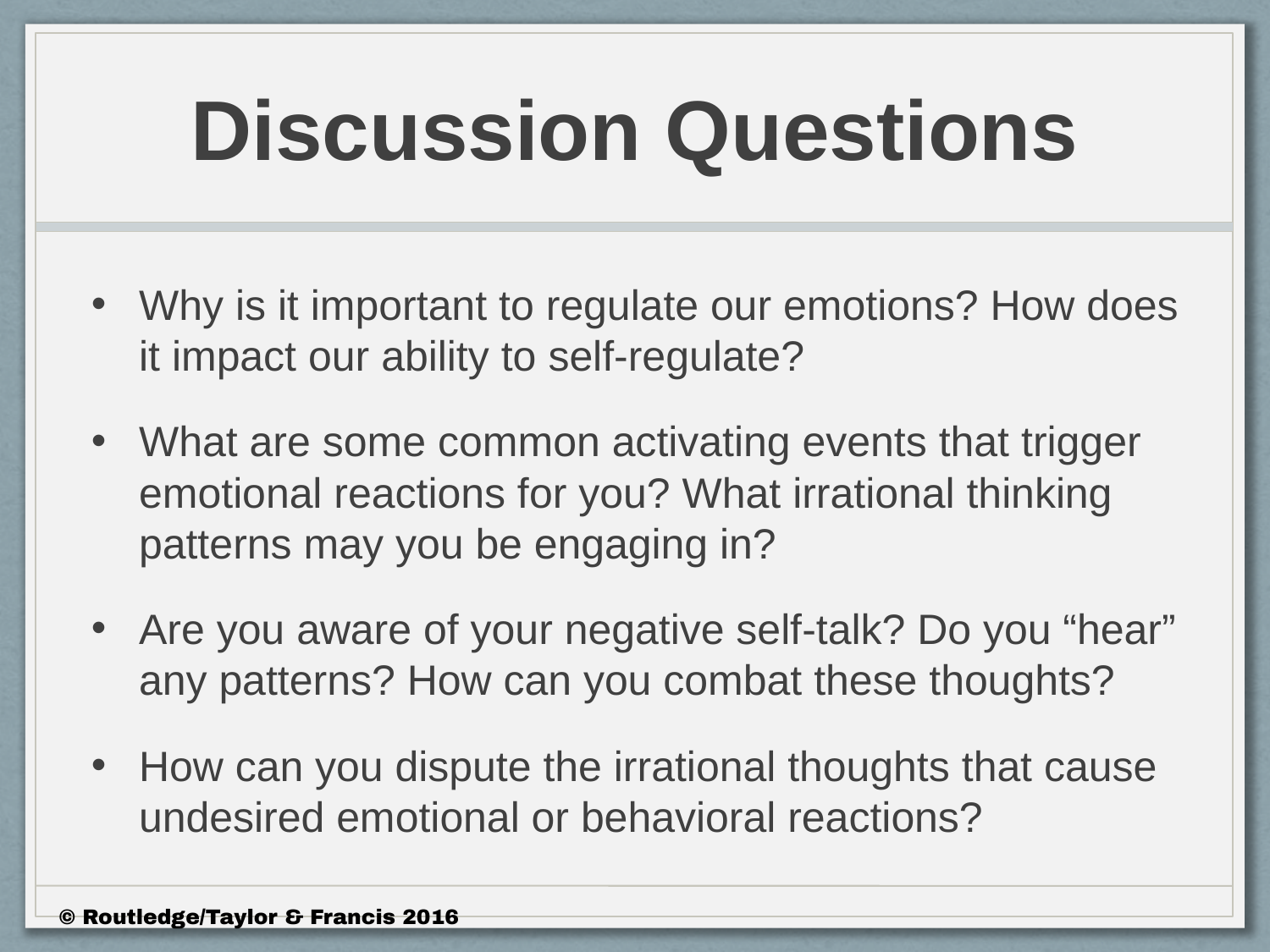

# Discussion Questions
Why is it important to regulate our emotions? How does it impact our ability to self-regulate?
What are some common activating events that trigger emotional reactions for you? What irrational thinking patterns may you be engaging in?
Are you aware of your negative self-talk? Do you “hear” any patterns? How can you combat these thoughts?
How can you dispute the irrational thoughts that cause undesired emotional or behavioral reactions?

© Routledge/Taylor & Francis 2016